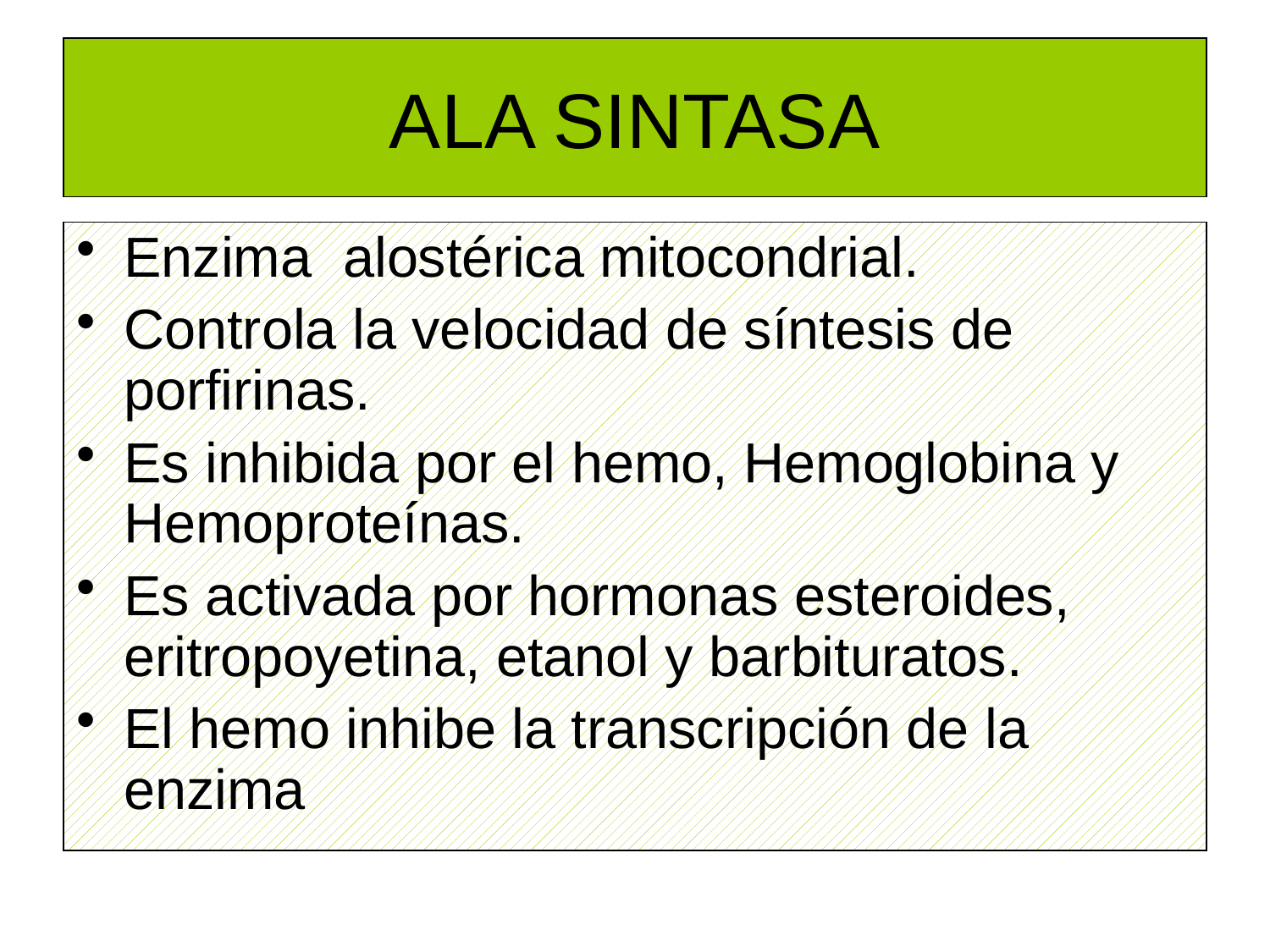

# ALA SINTASA
Enzima  alostérica mitocondrial.
Controla la velocidad de síntesis de porfirinas.
Es inhibida por el hemo, Hemoglobina y Hemoproteínas.
Es activada por hormonas esteroides, eritropoyetina, etanol y barbituratos.
El hemo inhibe la transcripción de la enzima